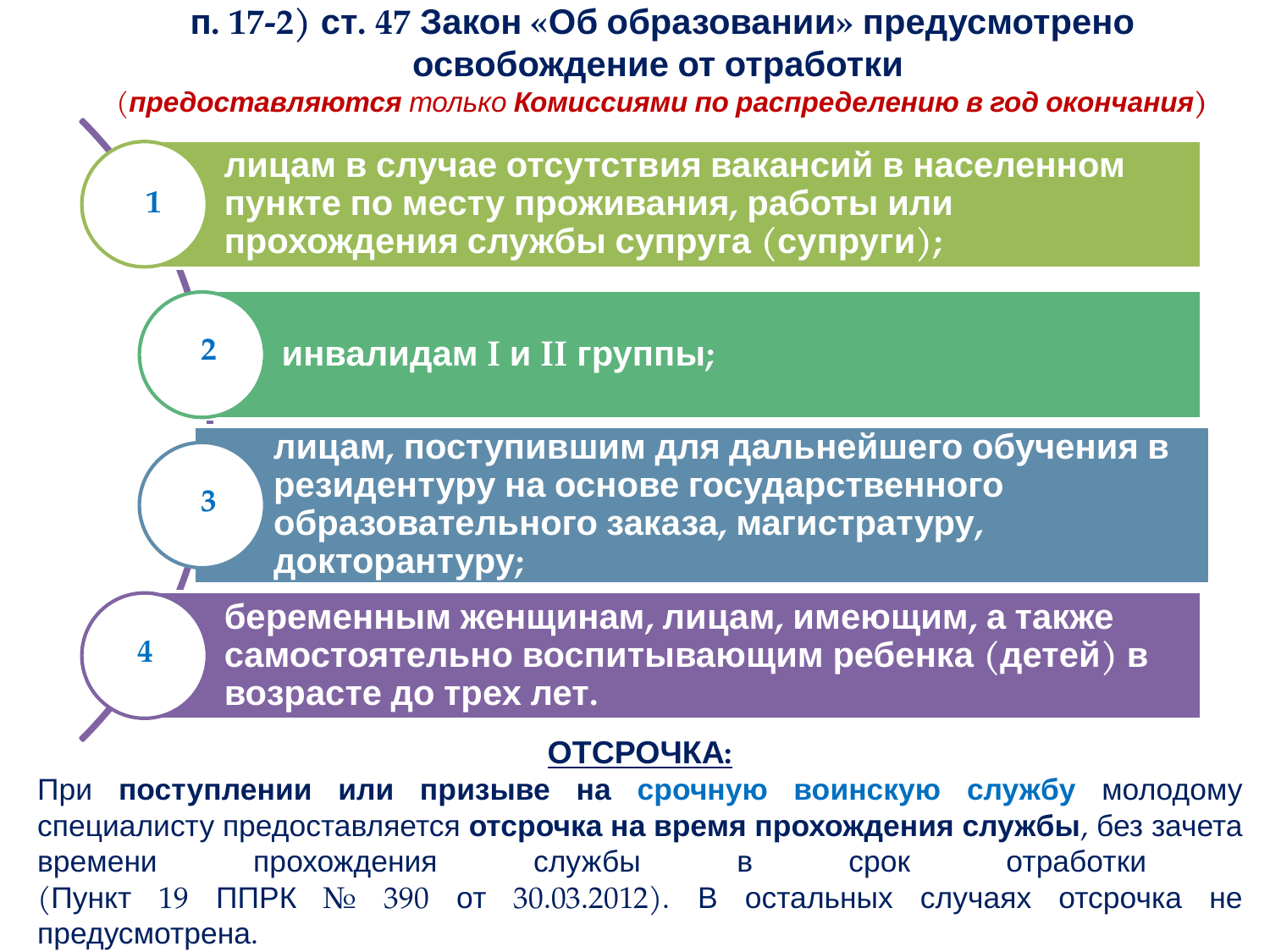

# п. 17-2) ст. 47 Закон «Об образовании» предусмотрено освобождение от отработки (предоставляются только Комиссиями по распределению в год окончания)
лицам в случае отсутствия вакансий в населенном пункте по месту проживания, работы или прохождения службы супруга (супруги);
инвалидам I и II группы;
лицам, поступившим для дальнейшего обучения в резидентуру на основе государственного образовательного заказа, магистратуру, докторантуру;
беременным женщинам, лицам, имеющим, а также самостоятельно воспитывающим ребенка (детей) в возрасте до трех лет.
1
2
3
4
ОТСРОЧКА:
При поступлении или призыве на срочную воинскую службу молодому специалисту предоставляется отсрочка на время прохождения службы, без зачета времени прохождения службы в срок отработки
(Пункт 19 ППРК № 390 от 30.03.2012). В остальных случаях отсрочка не предусмотрена.